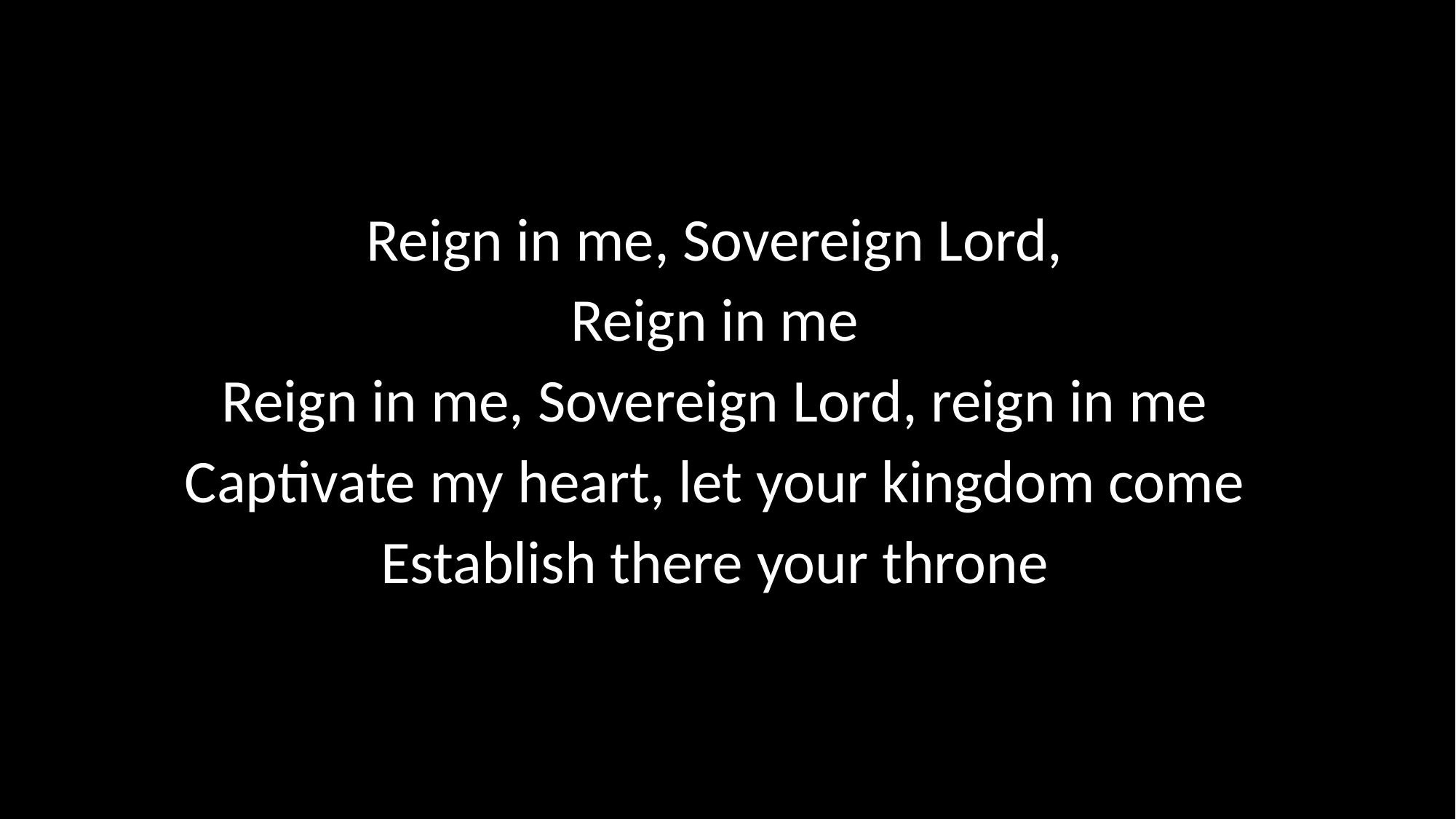

Reign in me, Sovereign Lord,
Reign in me
Reign in me, Sovereign Lord, reign in me
Captivate my heart, let your kingdom come
Establish there your throne